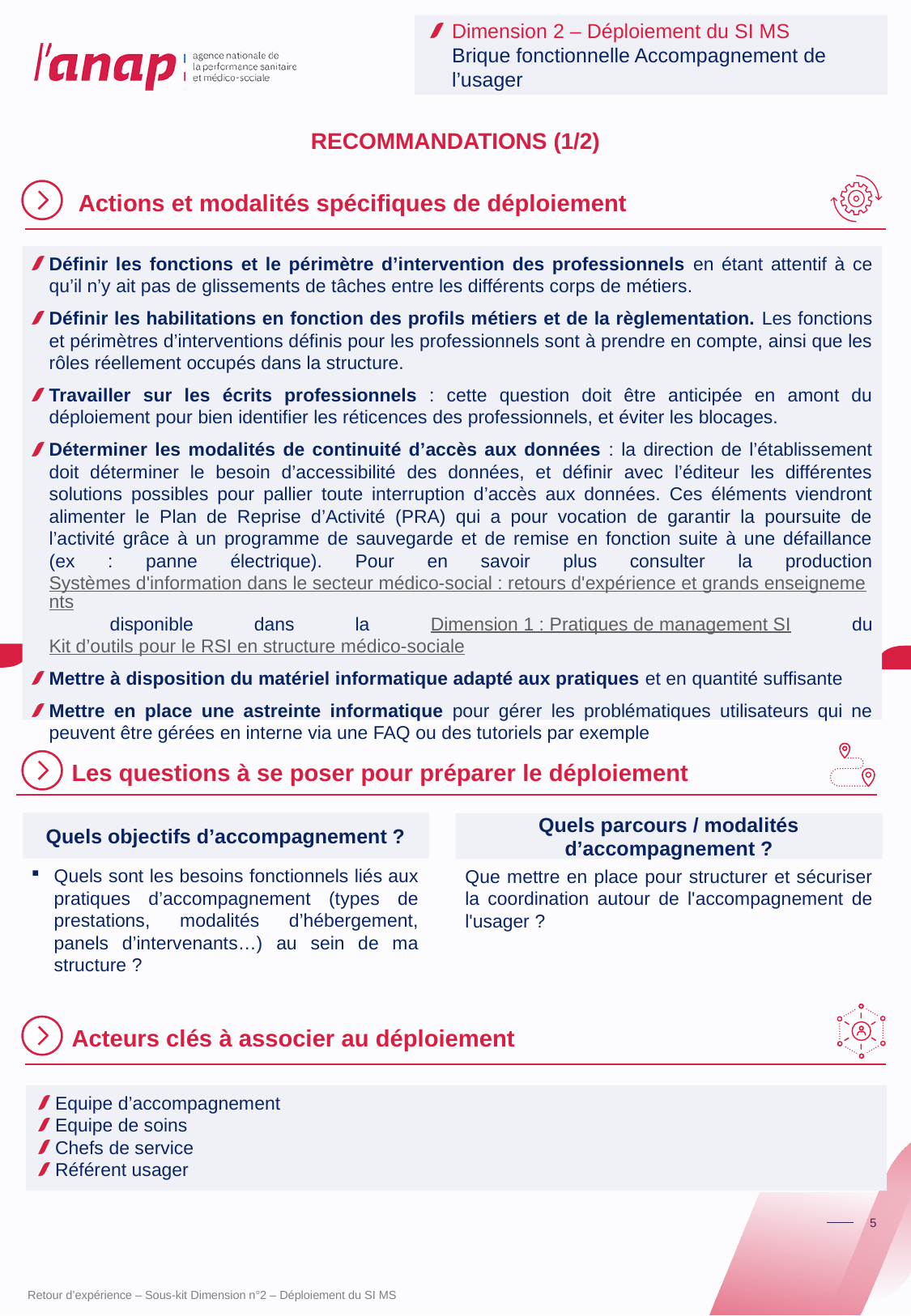

Dimension 2 – Déploiement du SI MS
Brique fonctionnelle Accompagnement de l’usager
RECOMMANDATIONS (1/2)

 Actions et modalités spécifiques de déploiement
Définir les fonctions et le périmètre d’intervention des professionnels en étant attentif à ce qu’il n’y ait pas de glissements de tâches entre les différents corps de métiers.
Définir les habilitations en fonction des profils métiers et de la règlementation. Les fonctions et périmètres d’interventions définis pour les professionnels sont à prendre en compte, ainsi que les rôles réellement occupés dans la structure.
Travailler sur les écrits professionnels : cette question doit être anticipée en amont du déploiement pour bien identifier les réticences des professionnels, et éviter les blocages.
Déterminer les modalités de continuité d’accès aux données : la direction de l’établissement doit déterminer le besoin d’accessibilité des données, et définir avec l’éditeur les différentes solutions possibles pour pallier toute interruption d’accès aux données. Ces éléments viendront alimenter le Plan de Reprise d’Activité (PRA) qui a pour vocation de garantir la poursuite de l’activité grâce à un programme de sauvegarde et de remise en fonction suite à une défaillance (ex : panne électrique). Pour en savoir plus consulter la production Systèmes d'information dans le secteur médico-social : retours d'expérience et grands enseignements disponible dans la Dimension 1 : Pratiques de management SI du Kit d’outils pour le RSI en structure médico-sociale
Mettre à disposition du matériel informatique adapté aux pratiques et en quantité suffisante
Mettre en place une astreinte informatique pour gérer les problématiques utilisateurs qui ne peuvent être gérées en interne via une FAQ ou des tutoriels par exemple

Les questions à se poser pour préparer le déploiement
Quels objectifs d’accompagnement ?
Quels parcours / modalités d’accompagnement ?
Quels sont les besoins fonctionnels liés aux pratiques d’accompagnement (types de prestations, modalités d’hébergement, panels d’intervenants…) au sein de ma structure ?
Que mettre en place pour structurer et sécuriser la coordination autour de l'accompagnement de l'usager ?

Acteurs clés à associer au déploiement
Equipe d’accompagnement
Equipe de soins
Chefs de service
Référent usager

Retour d’expérience – Sous-kit Dimension n°2 – Déploiement du SI MS